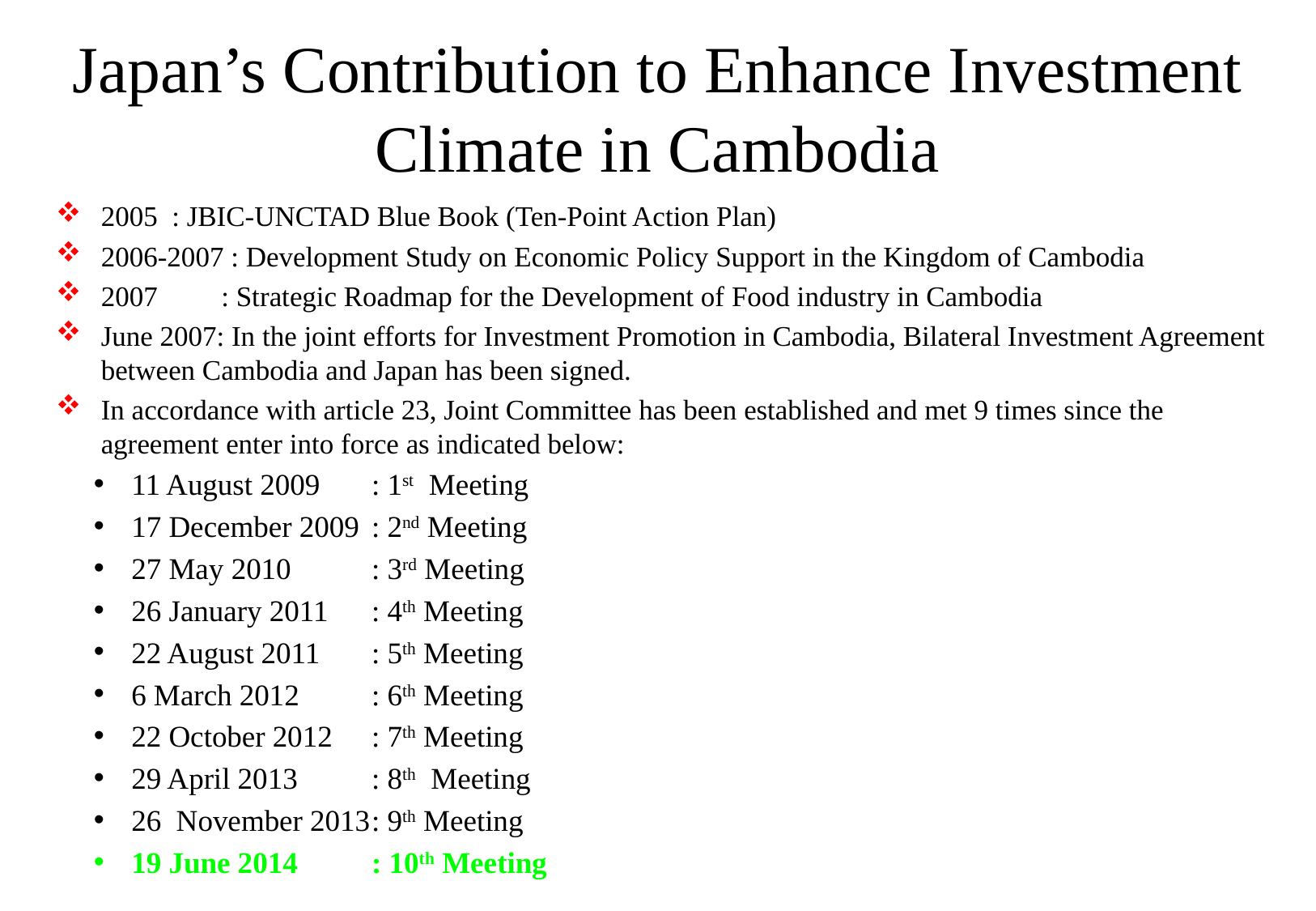

# Japan’s Contribution to Enhance Investment Climate in Cambodia
2005  : JBIC-UNCTAD Blue Book (Ten-Point Action Plan)
2006-2007 : Development Study on Economic Policy Support in the Kingdom of Cambodia
2007	: Strategic Roadmap for the Development of Food industry in Cambodia
June 2007: In the joint efforts for Investment Promotion in Cambodia, Bilateral Investment Agreement between Cambodia and Japan has been signed.
In accordance with article 23, Joint Committee has been established and met 9 times since the agreement enter into force as indicated below:
11 August 2009	: 1st  Meeting
17 December 2009 	: 2nd Meeting
27 May 2010 	: 3rd Meeting
26 January 2011 	: 4th Meeting
22 August 2011 	: 5th Meeting
6 March 2012 	: 6th Meeting
22 October 2012 	: 7th Meeting
29 April 2013	: 8th  Meeting
26  November 2013	: 9th Meeting
19 June 2014	: 10th Meeting